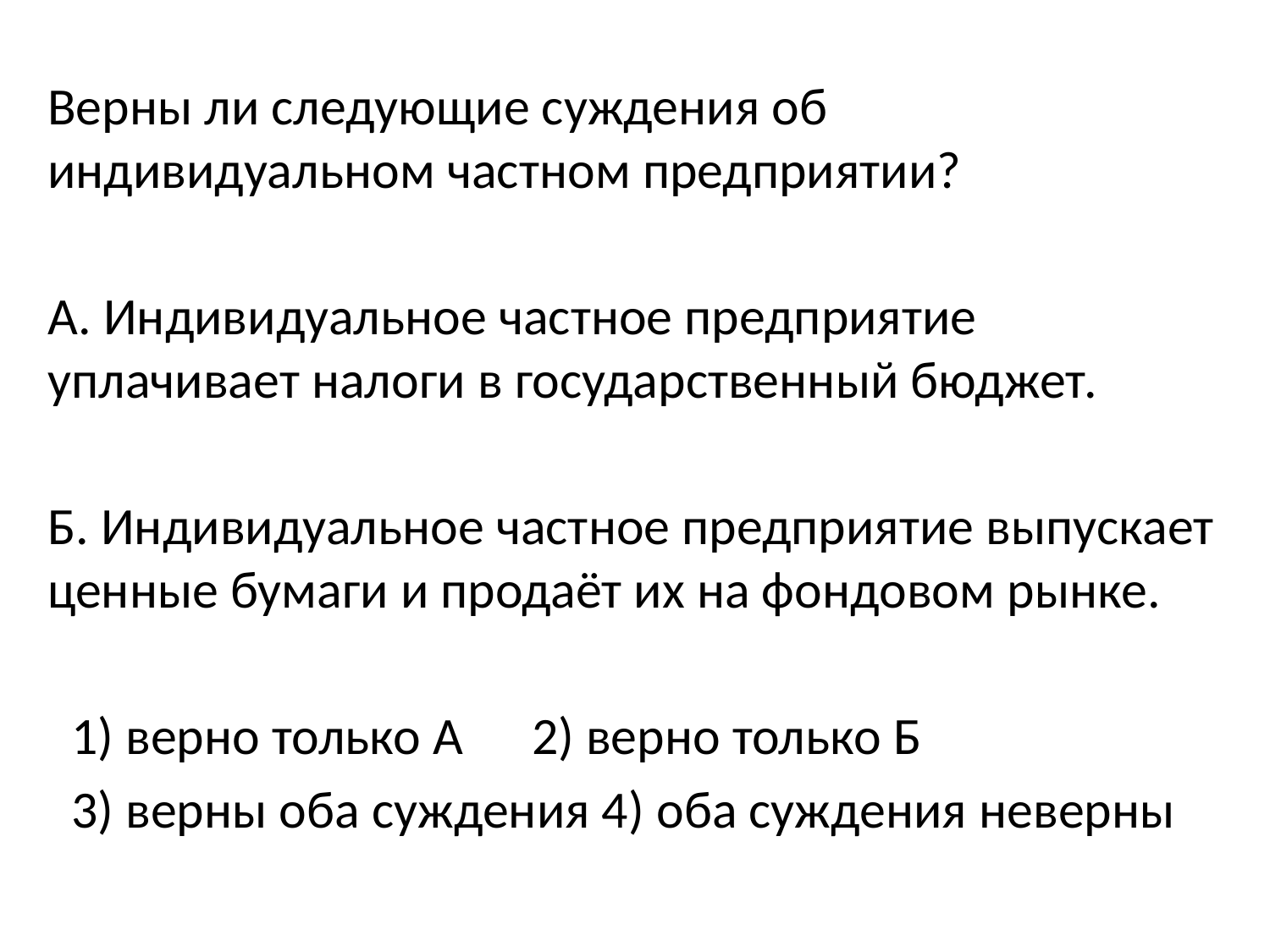

Верны ли следующие суждения об индивидуальном частном предприятии?

А. Индивидуальное частное предприятие уплачивает налоги в государственный бюджет.

Б. Индивидуальное частное предприятие выпускает ценные бумаги и продаёт их на фондовом рынке.

  1) верно только А  	 2) верно только Б
  3) верны оба суждения 4) оба суждения неверны